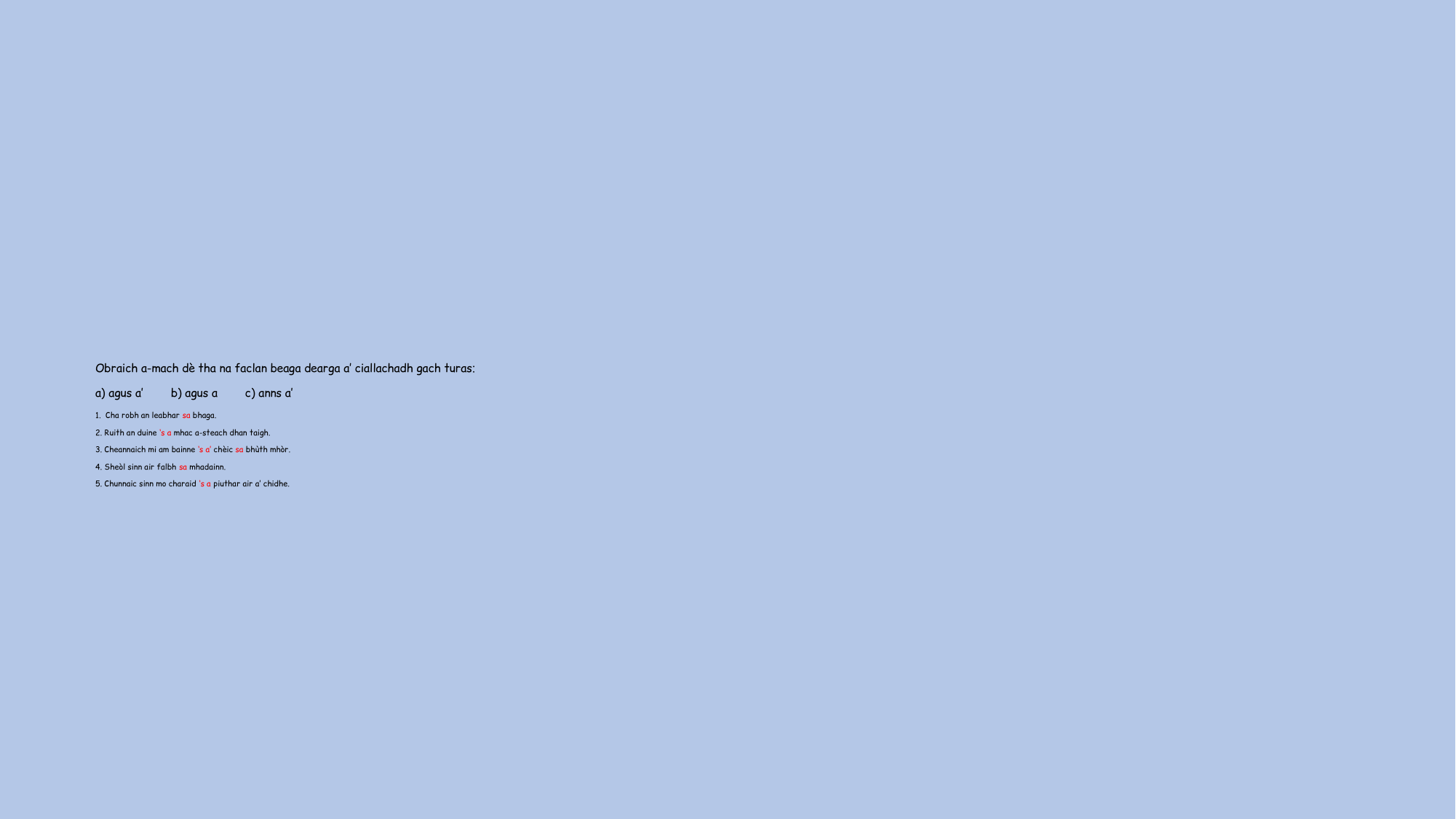

# Obraich a-mach dè tha na faclan beaga dearga a’ ciallachadh gach turas: a) agus a’        b) agus a        c) anns a’ 1.  Cha robh an leabhar sa bhaga. 2. Ruith an duine ‘s a mhac a-steach dhan taigh. 3. Cheannaich mi am bainne ‘s a’ chèic sa bhùth mhòr. 4. Sheòl sinn air falbh sa mhadainn. 5. Chunnaic sinn mo charaid ‘s a piuthar air a’ chidhe.